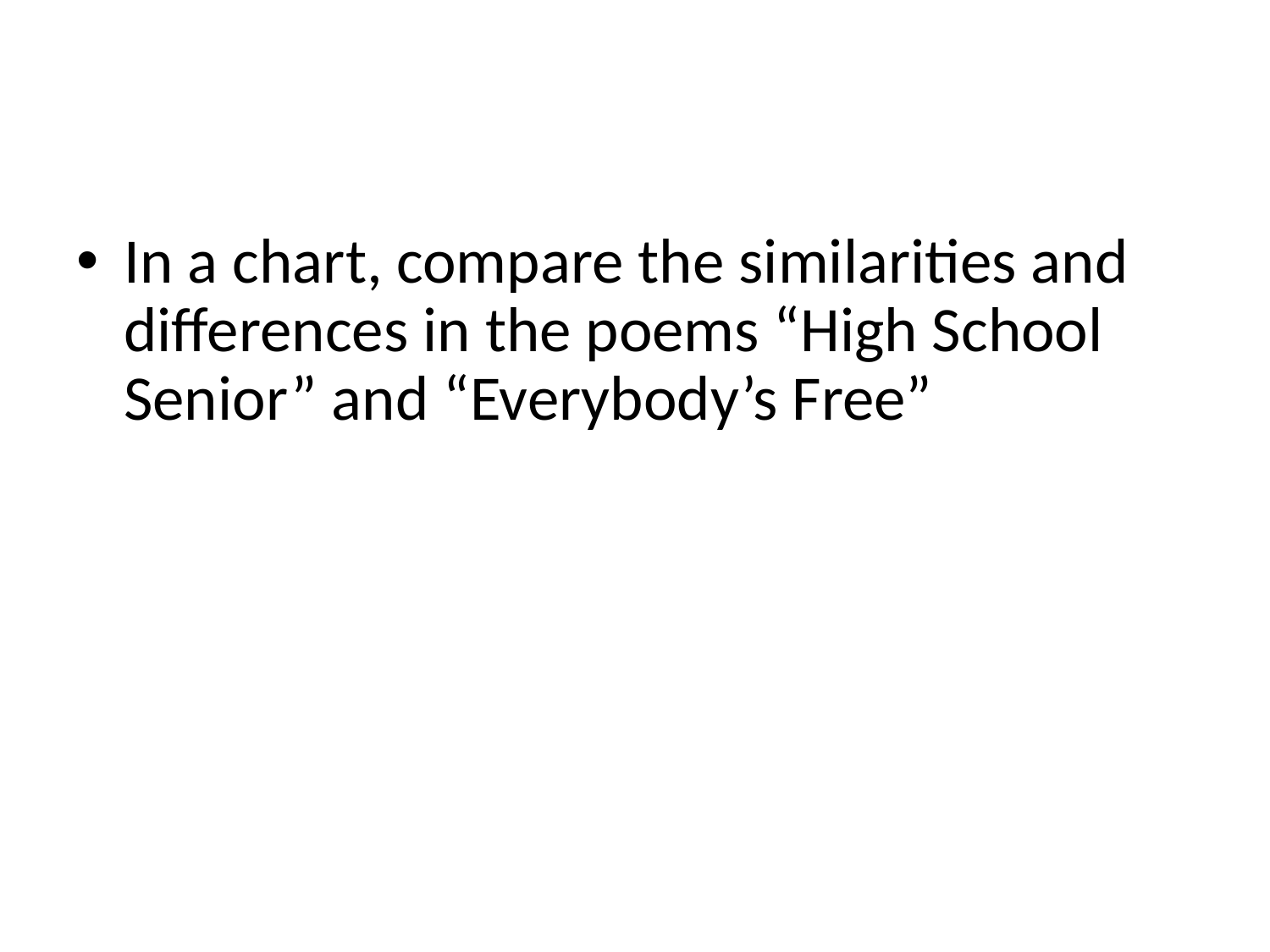

#
In a chart, compare the similarities and differences in the poems “High School Senior” and “Everybody’s Free”